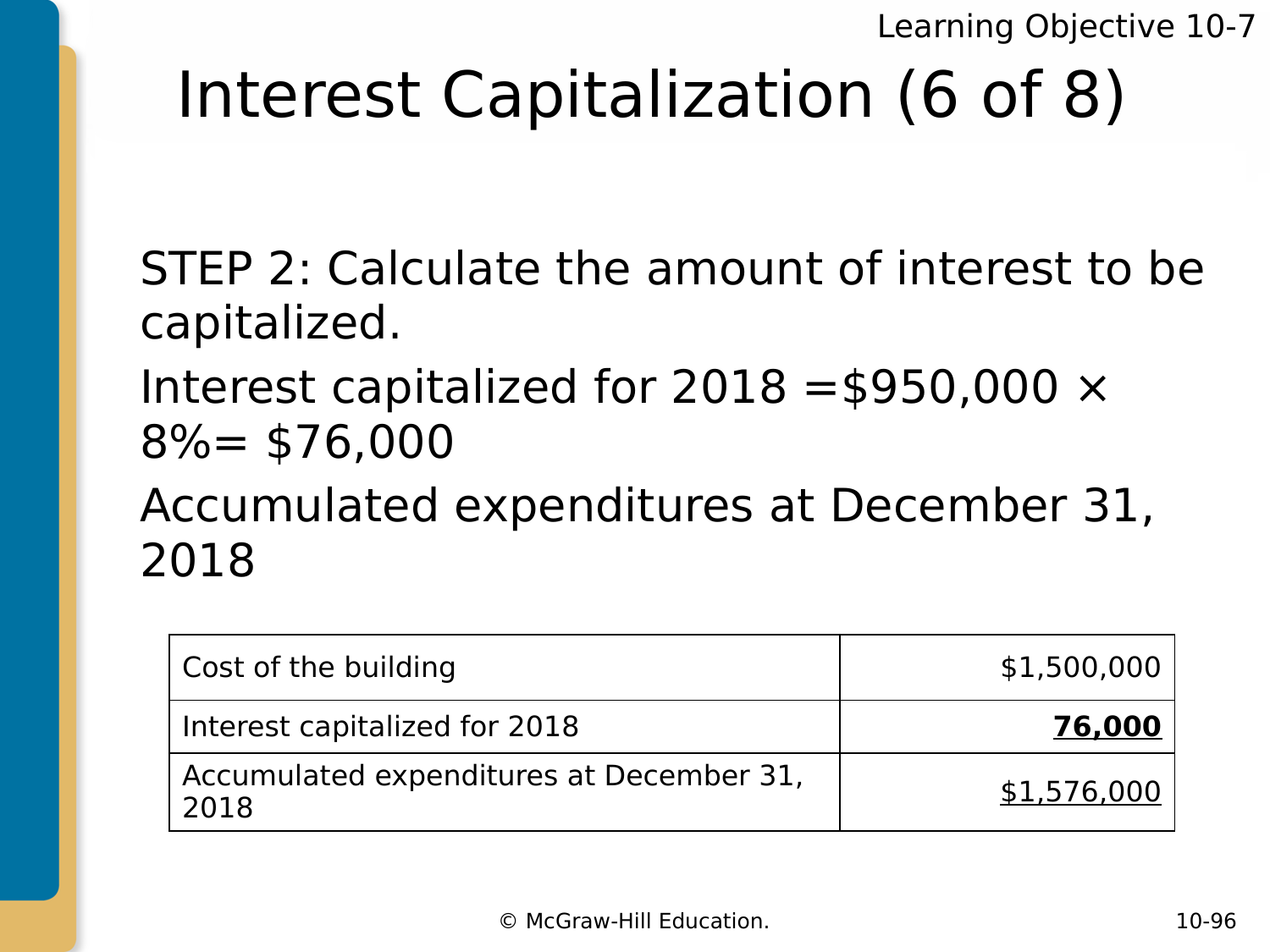

Learning Objective 10-7
# Interest Capitalization (6 of 8)
STEP 2: Calculate the amount of interest to be capitalized.
Interest capitalized for 2018 =$950,000 × 8%= $76,000
Accumulated expenditures at December 31, 2018
| Cost of the building | $1,500,000 |
| --- | --- |
| Interest capitalized for 2018 | 76,000 |
| Accumulated expenditures at December 31, 2018 | $1,576,000 |